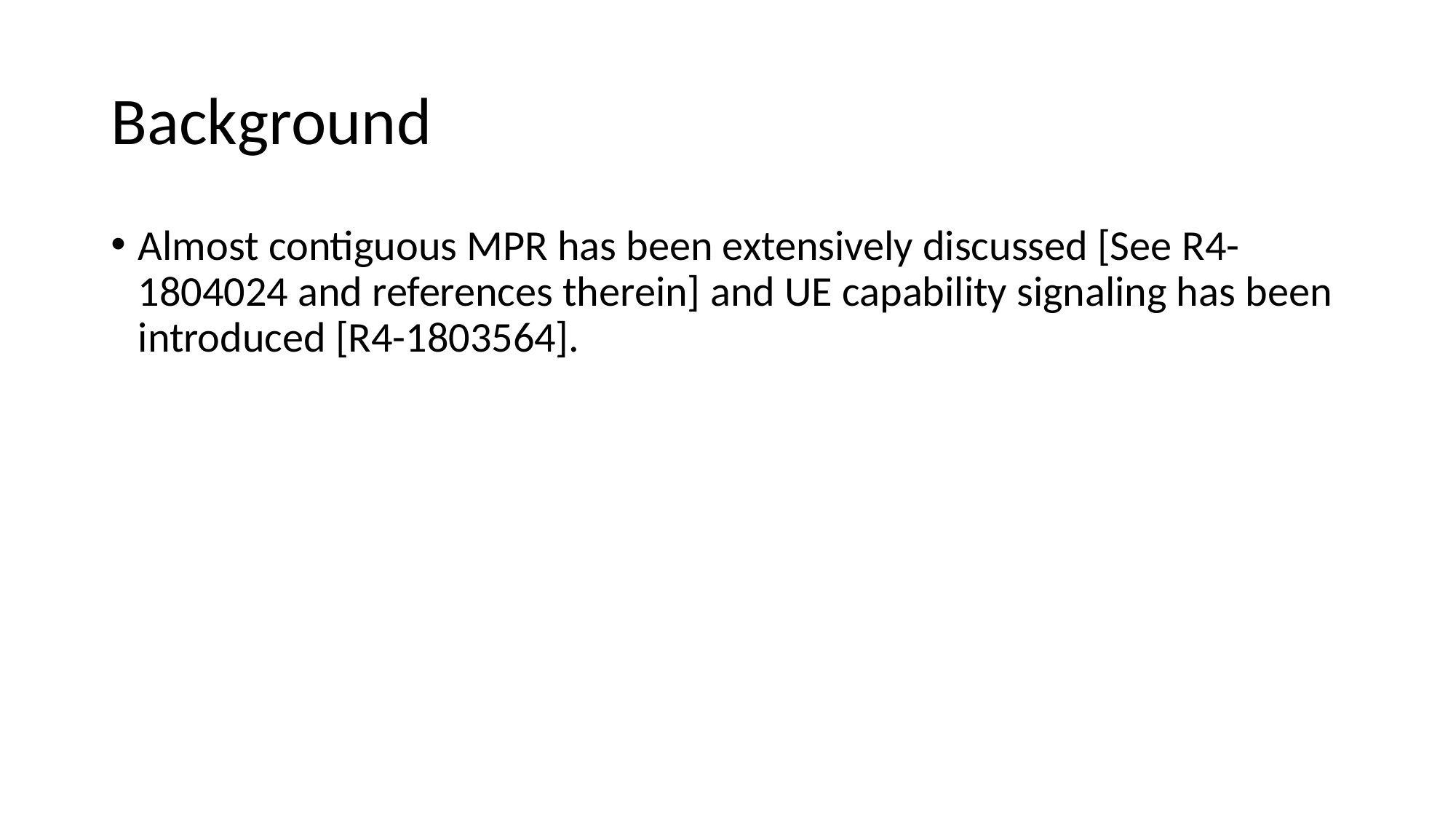

# Background
Almost contiguous MPR has been extensively discussed [See R4-1804024 and references therein] and UE capability signaling has been introduced [R4-1803564].